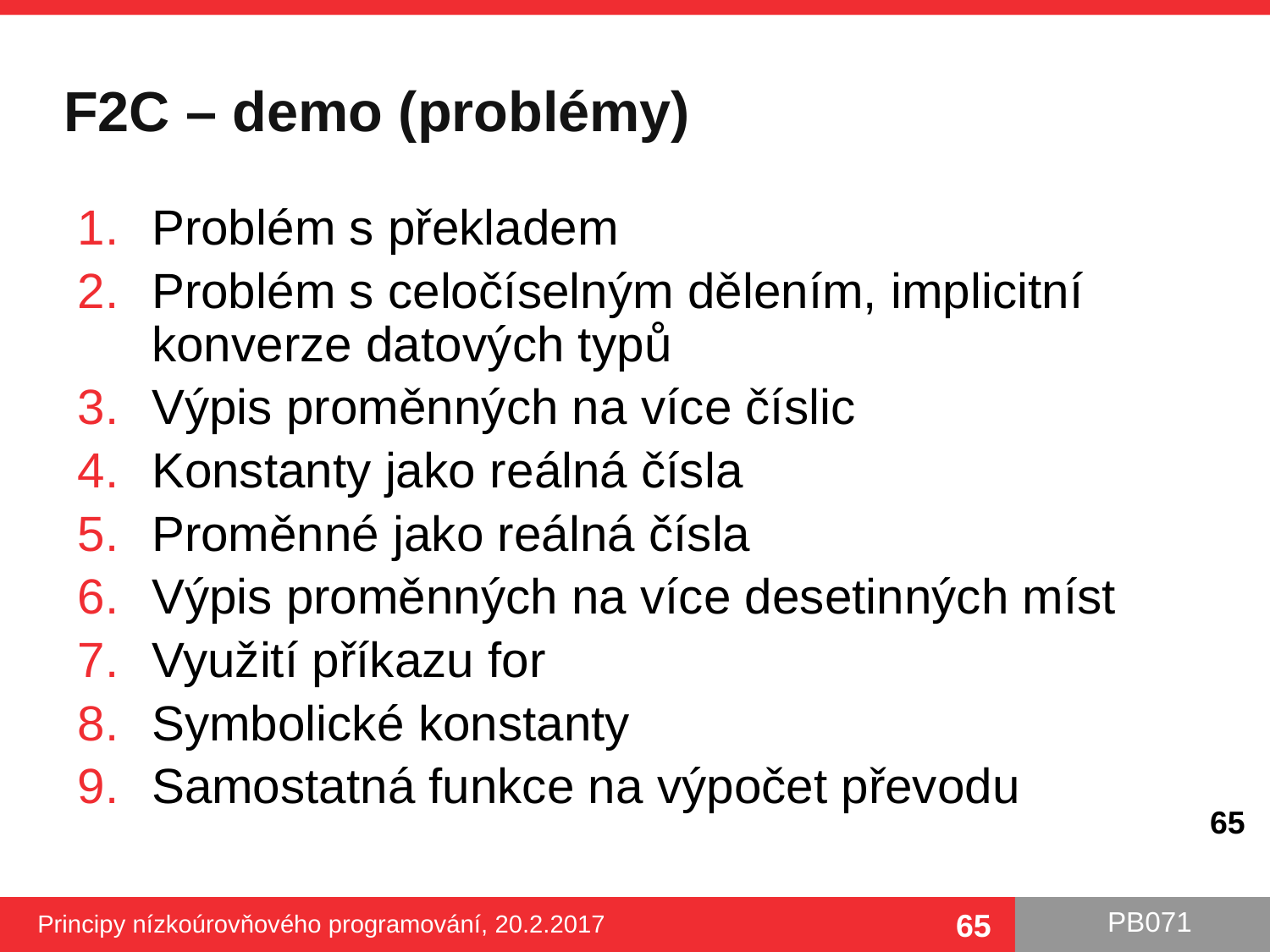

# F2C – demo (problémy)
Problém s překladem
Problém s celočíselným dělením, implicitní konverze datových typů
Výpis proměnných na více číslic
Konstanty jako reálná čísla
Proměnné jako reálná čísla
Výpis proměnných na více desetinných míst
Využití příkazu for
Symbolické konstanty
Samostatná funkce na výpočet převodu
65
Principy nízkoúrovňového programování, 20.2.2017